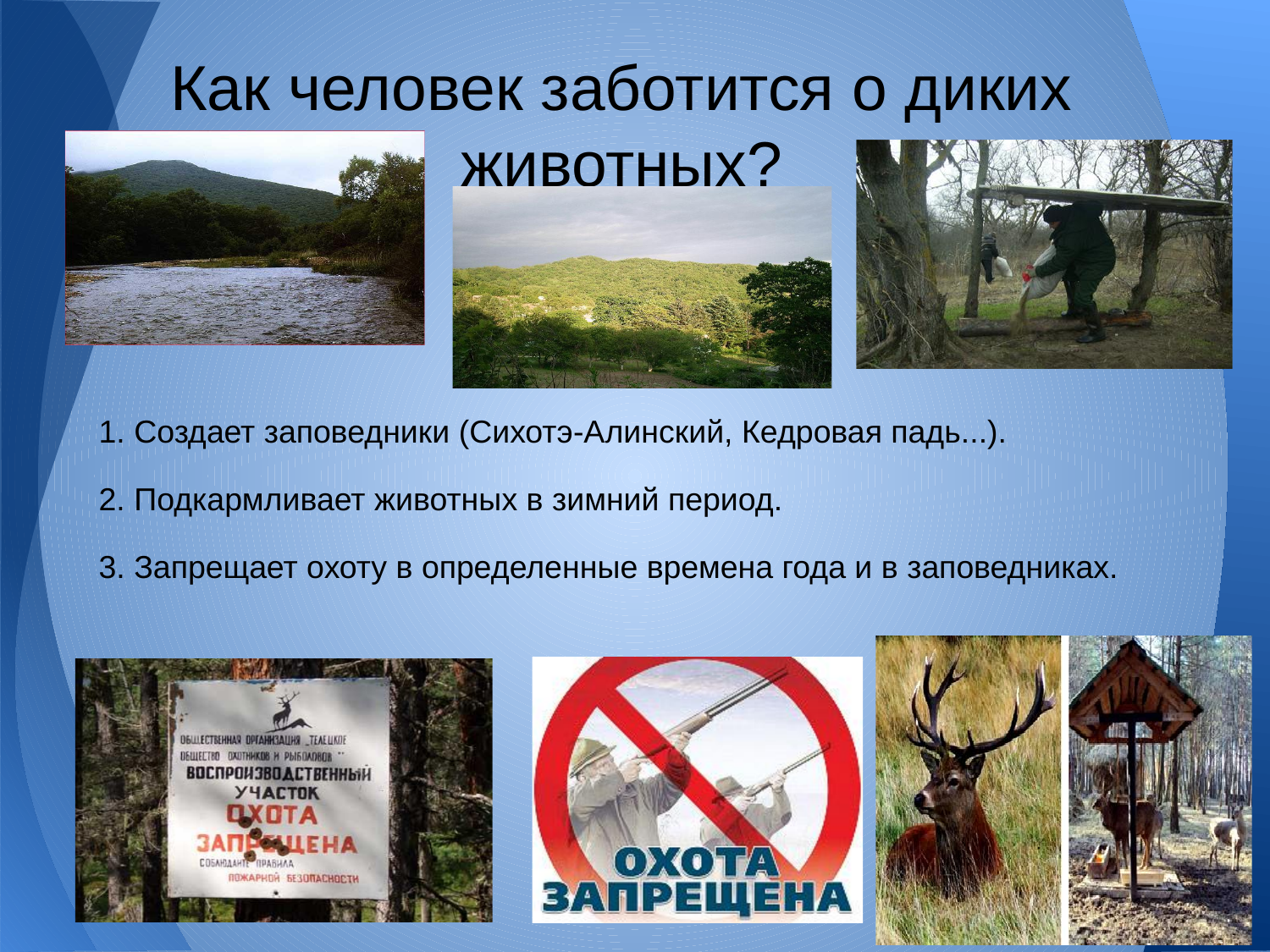

Как человек заботится о диких животных?

1. Создает заповедники (Сихотэ-Алинский, Кедровая падь...).

2. Подкармливает животных в зимний период.

3. Запрещает охоту в определенные времена года и в заповедниках.